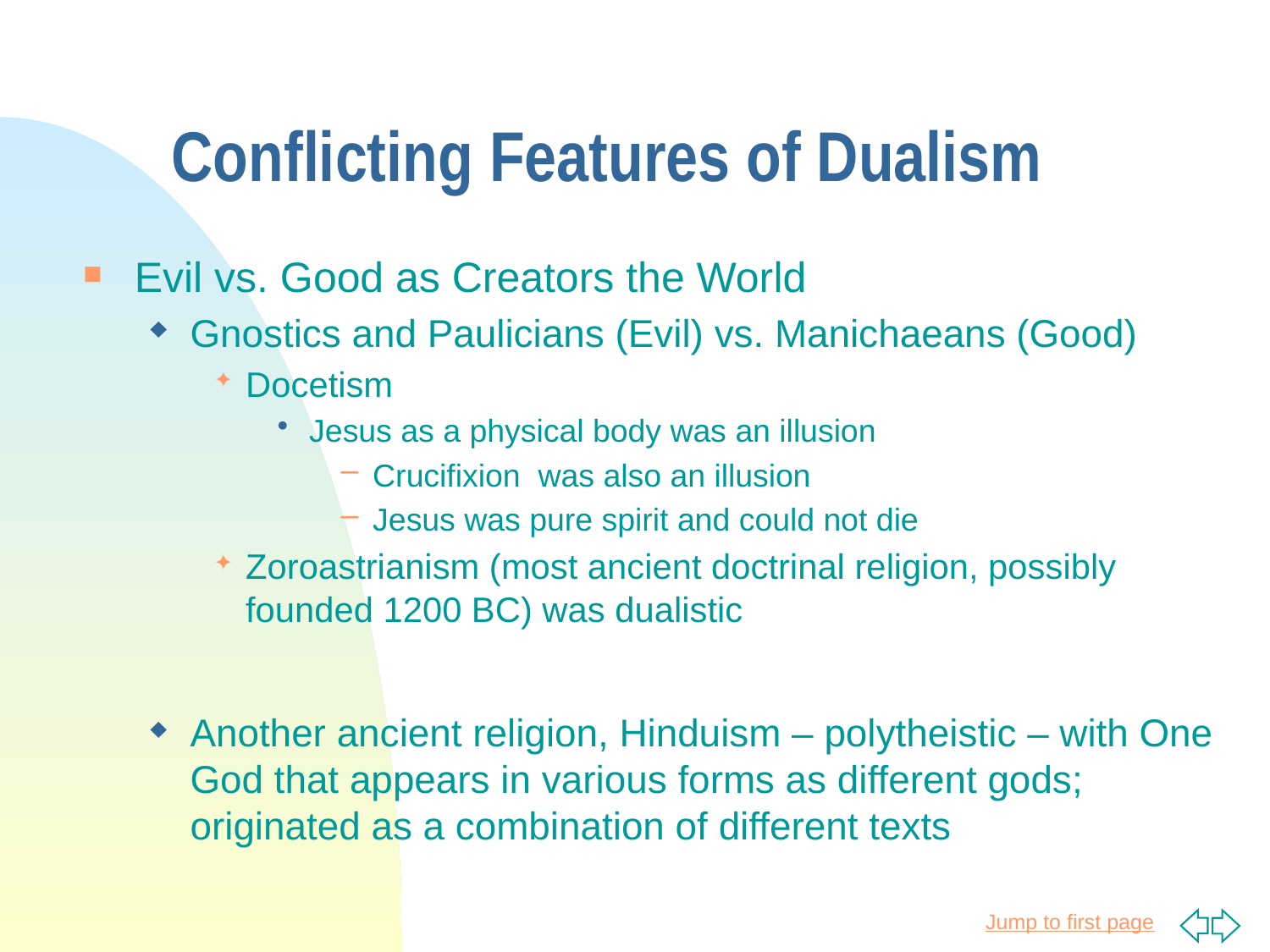

# Conflicting Features of Dualism
Evil vs. Good as Creators the World
Gnostics and Paulicians (Evil) vs. Manichaeans (Good)
Docetism
Jesus as a physical body was an illusion
Crucifixion  was also an illusion
Jesus was pure spirit and could not die
Zoroastrianism (most ancient doctrinal religion, possibly founded 1200 BC) was dualistic

Another ancient religion, Hinduism – polytheistic – with One God that appears in various forms as different gods; originated as a combination of different texts